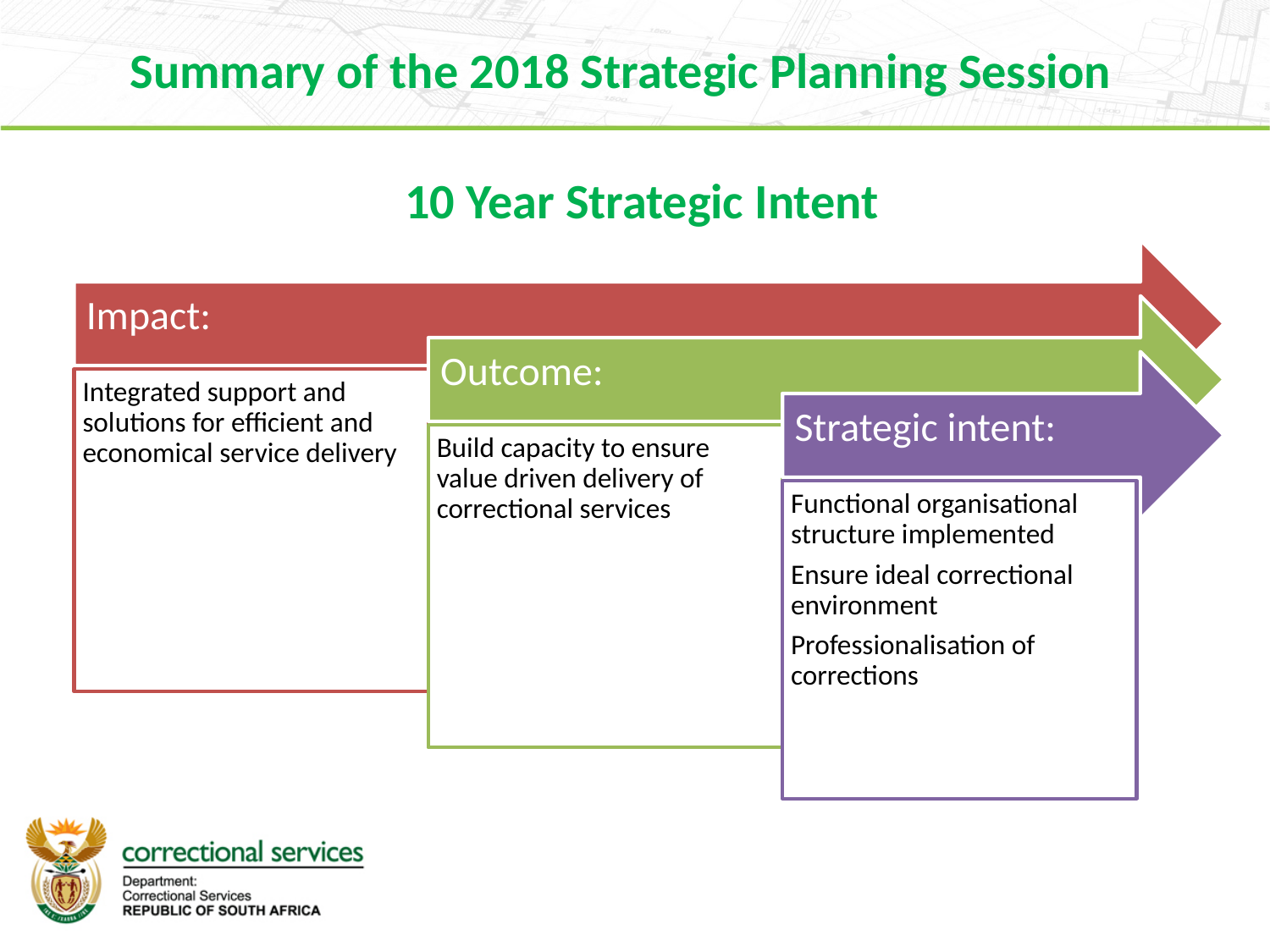

# Summary of the 2018 Strategic Planning Session
Impact:
Integrated support and solutions for efficient and economical service delivery

Outcome:
Build capacity to ensure value driven delivery of correctional services

Strategic intent:
Functional organisational structure implemented
Ensure ideal correctional environment
Professionalisation of corrections

10 Year Strategic Intent